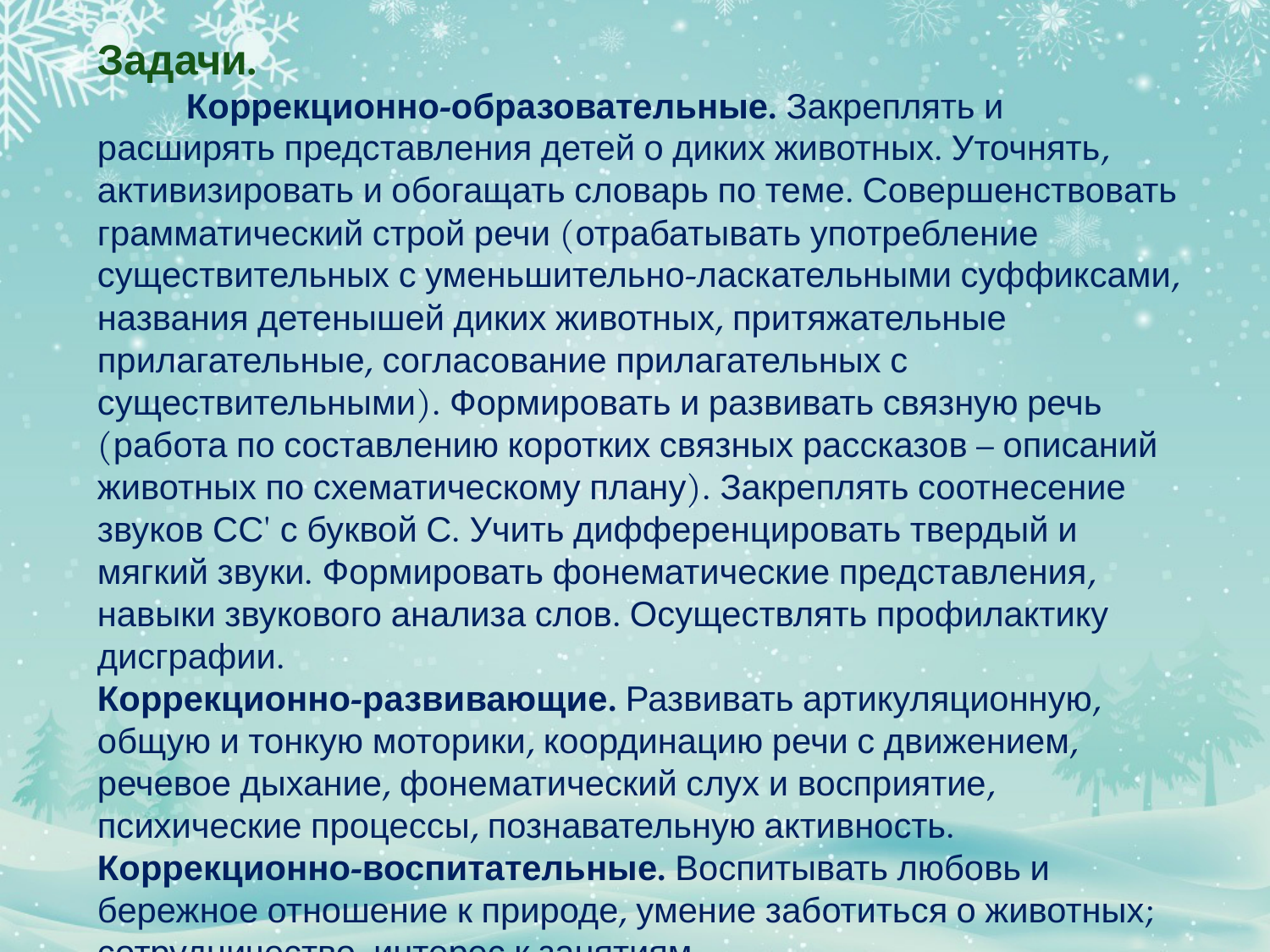

Задачи.
          Коррекционно-образовательные. Закреплять и расширять представления детей о диких животных. Уточнять, активизировать и обогащать словарь по теме. Совершенствовать грамматический строй речи (отрабатывать употребление существительных с уменьшительно-ласкательными суффиксами, названия детенышей диких животных, притяжательные прилагательные, согласование прилагательных с существительными). Формировать и развивать связную речь (работа по составлению коротких связных рассказов – описаний животных по схематическому плану). Закреплять соотнесение звуков СС' с буквой С. Учить дифференцировать твердый и мягкий звуки. Формировать фонематические представления, навыки звукового анализа слов. Осуществлять профилактику дисграфии.
Коррекционно-развивающие. Развивать артикуляционную, общую и тонкую моторики, координацию речи с движением, речевое дыхание, фонематический слух и восприятие, психические процессы, познавательную активность.
Коррекционно-воспитательные. Воспитывать любовь и бережное отношение к природе, умение заботиться о животных; сотрудничество, интерес к занятиям.